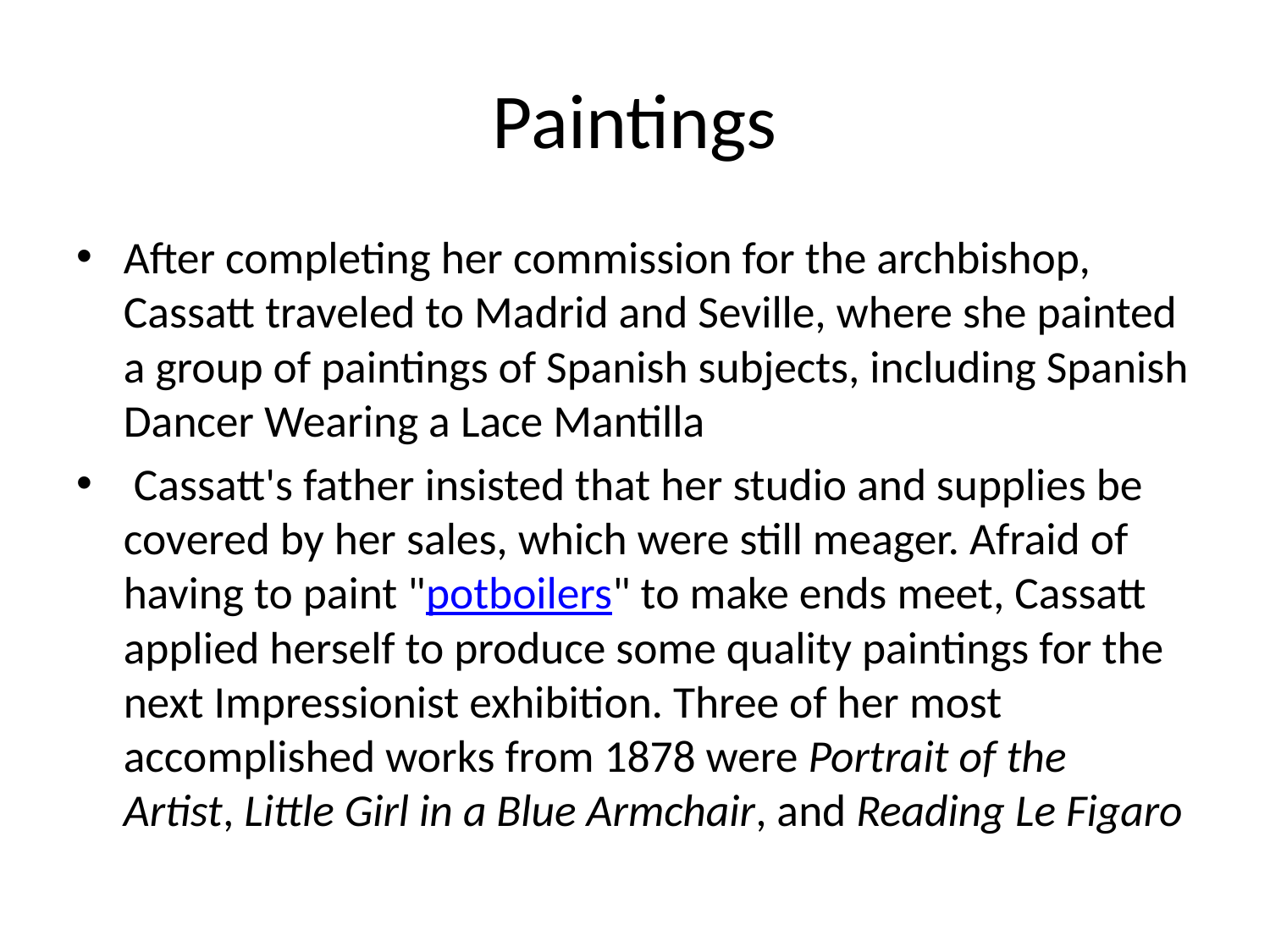

# Paintings
After completing her commission for the archbishop, Cassatt traveled to Madrid and Seville, where she painted a group of paintings of Spanish subjects, including Spanish Dancer Wearing a Lace Mantilla
 Cassatt's father insisted that her studio and supplies be covered by her sales, which were still meager. Afraid of having to paint "potboilers" to make ends meet, Cassatt applied herself to produce some quality paintings for the next Impressionist exhibition. Three of her most accomplished works from 1878 were Portrait of the Artist, Little Girl in a Blue Armchair, and Reading Le Figaro